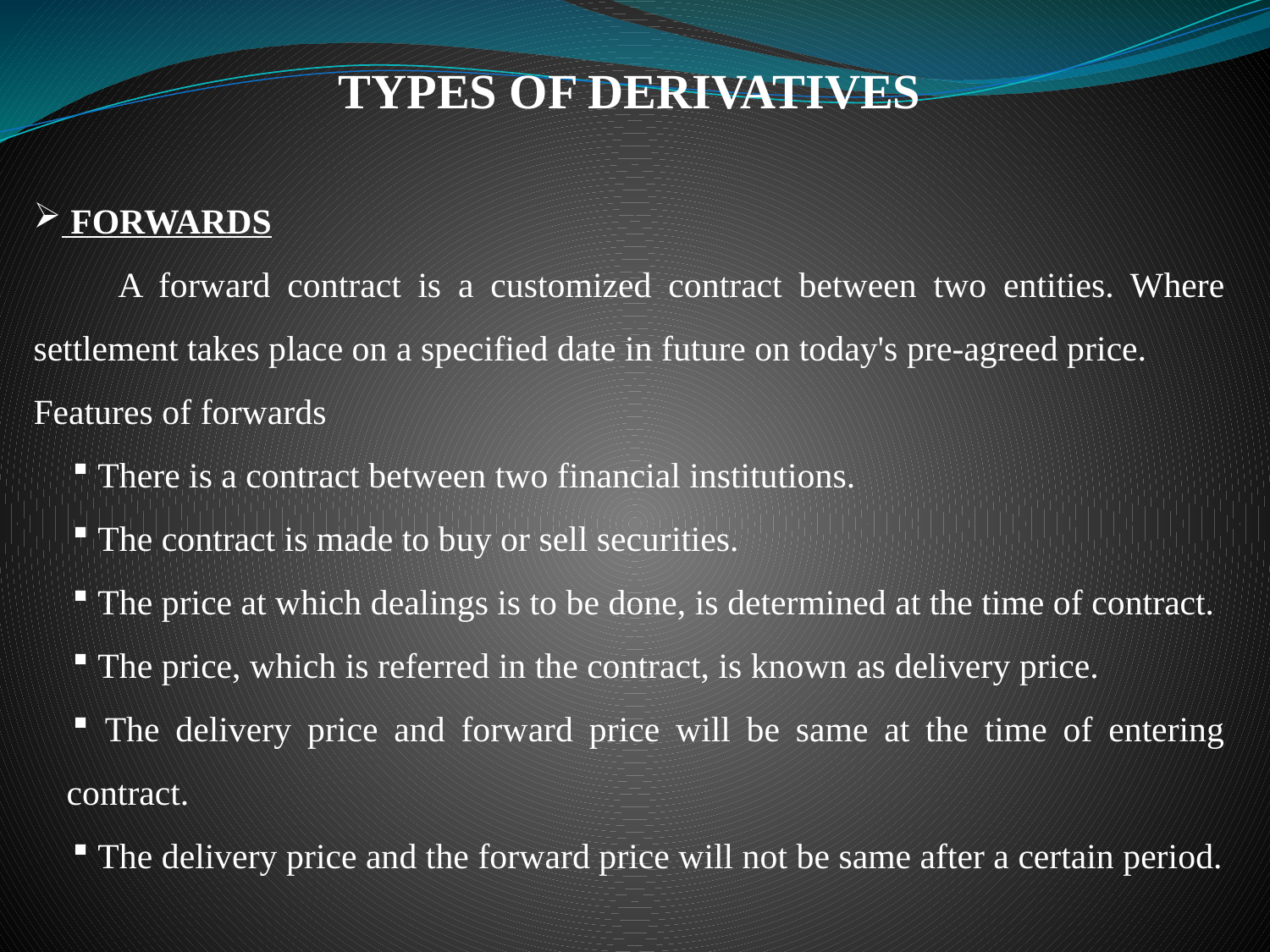

TYPES OF DERIVATIVES

 FORWARDS
     A forward contract is a customized contract between two entities. Where settlement takes place on a specified date in future on today's pre-agreed price.
Features of forwards
 There is a contract between two financial institutions.
 The contract is made to buy or sell securities.
 The price at which dealings is to be done, is determined at the time of contract.
 The price, which is referred in the contract, is known as delivery price.
 The delivery price and forward price will be same at the time of entering contract.
 The delivery price and the forward price will not be same after a certain period.